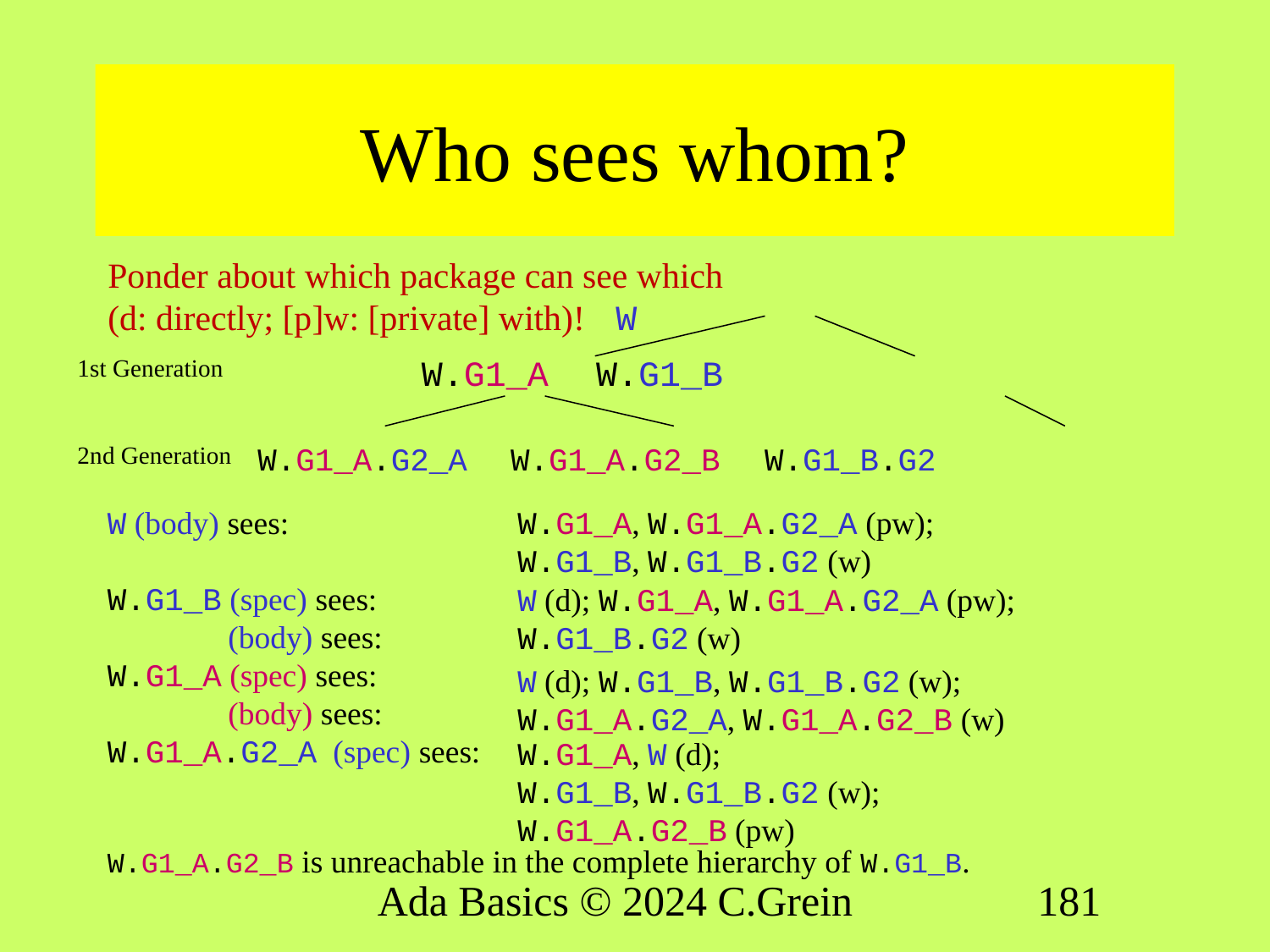

# Who sees whom?
Ponder about which package can see which
(d: directly; [p]w: [private] with)!	W
W.G1_A	W.G1_B

W.G1_A.G2_A	W.G1_A.G2_B	W.G1_B.G2
1st Generation
2nd Generation
W (body) sees:

W.G1_B (spec) sees:
               (body) sees:
W.G1_A (spec) sees:
               (body) sees:
W.G1_A.G2_A  (spec) sees:
W.G1_A, W.G1_A.G2_A (pw);
W.G1_B, W.G1_B.G2 (w)
W (d); W.G1_A, W.G1_A.G2_A (pw);
W.G1_B.G2 (w)
W (d); W.G1_B, W.G1_B.G2 (w);
W.G1_A.G2_A, W.G1_A.G2_B (w)
W.G1_A, W (d);
W.G1_B, W.G1_B.G2 (w);
W.G1_A.G2_B (pw)
W.G1_A.G2_B is unreachable in the complete hierarchy of W.G1_B.
Ada Basics © 2024 C.Grein
181